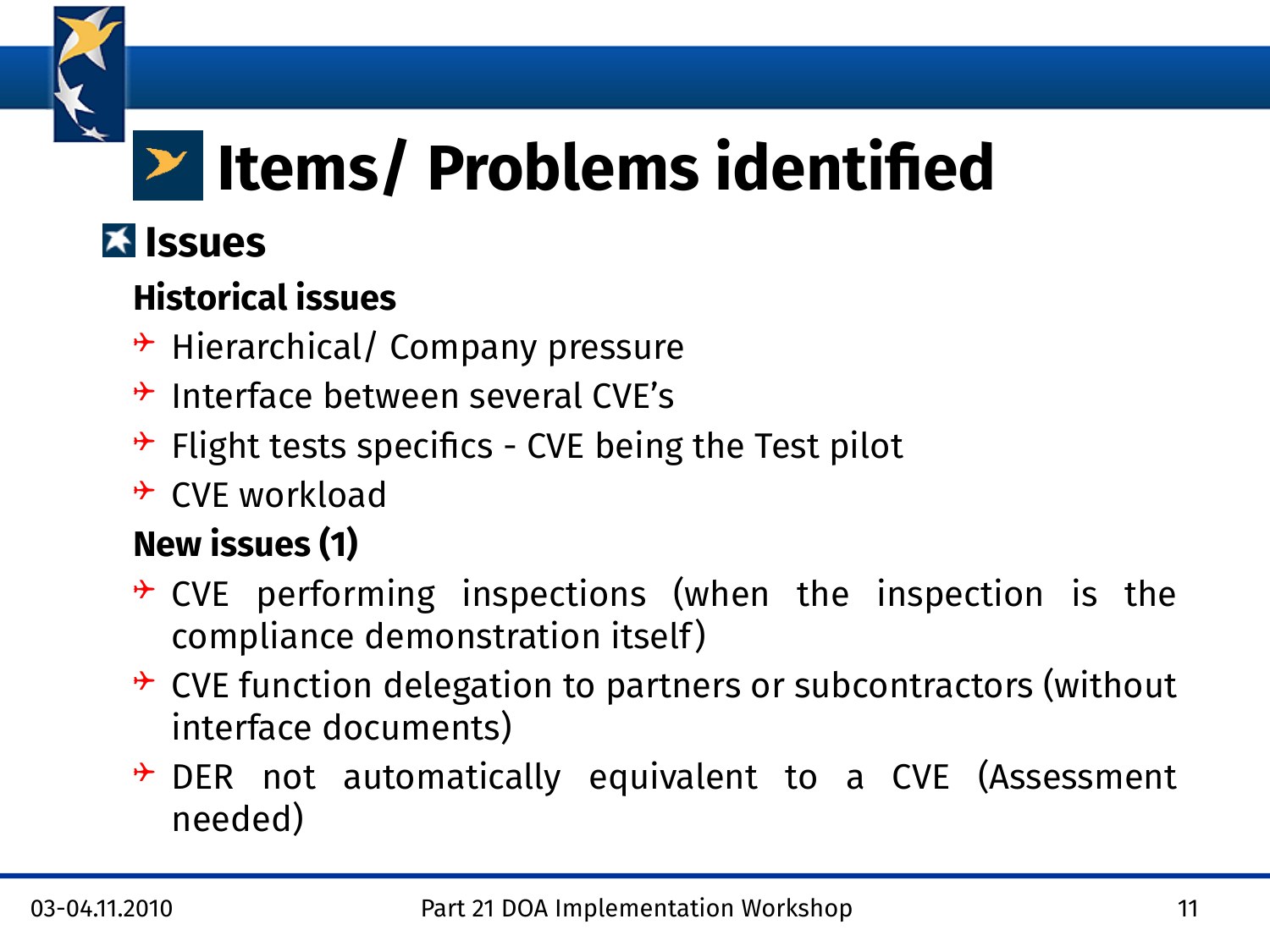

Items/ Problems identified
 Issues
Historical issues
Hierarchical/ Company pressure
Interface between several CVE’s
Flight tests specifics - CVE being the Test pilot
CVE workload
New issues (1)
CVE performing inspections (when the inspection is the compliance demonstration itself)
CVE function delegation to partners or subcontractors (without interface documents)
DER not automatically equivalent to a CVE (Assessment needed)

03-04.11.2010
Part 21 DOA Implementation Workshop
11